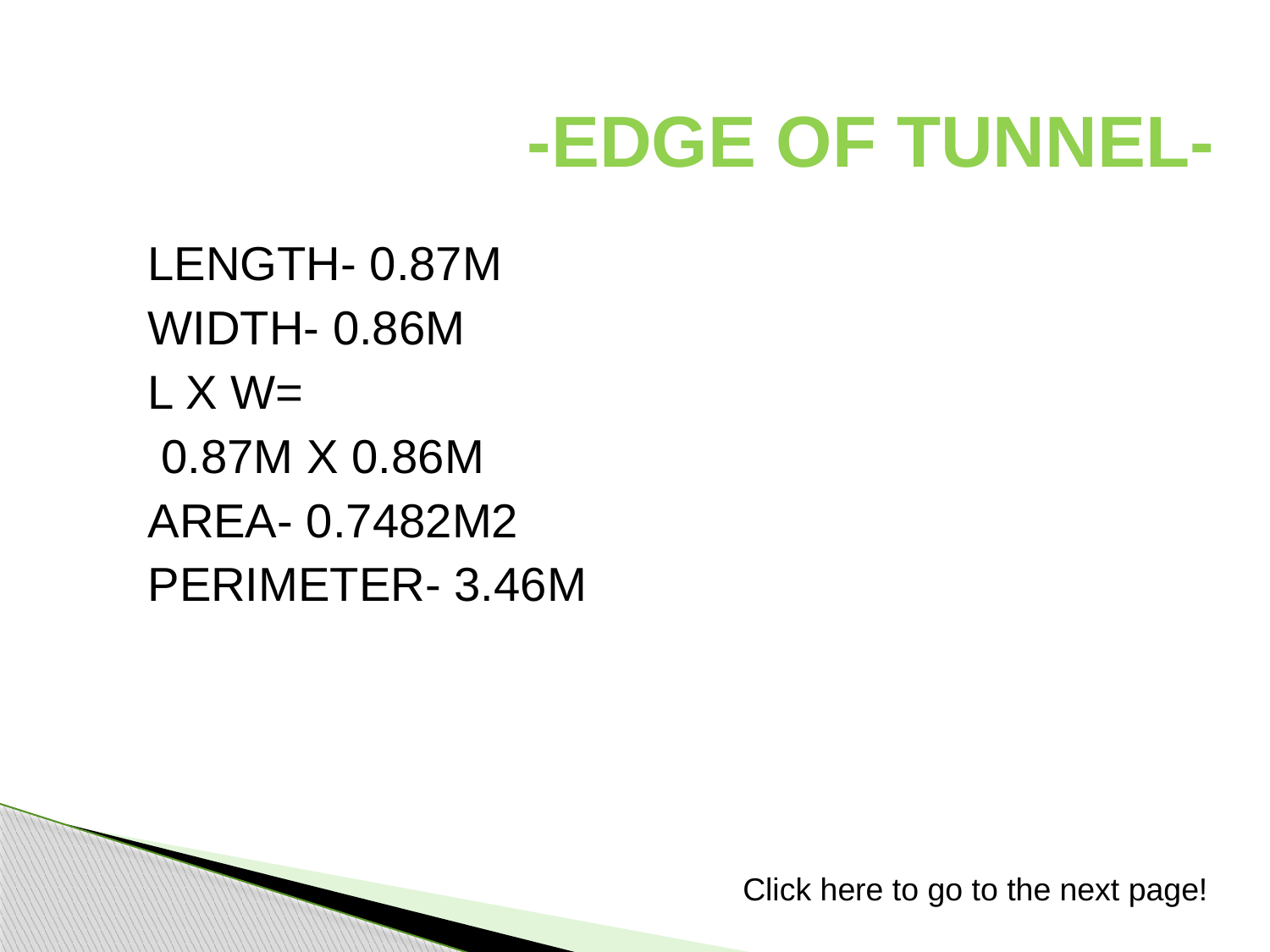

#
-EDGE OF TUNNEL-
	LENGTH- 0.87M
	WIDTH- 0.86M
	L X W=
	 0.87M X 0.86M
	AREA- 0.7482M2
	PERIMETER- 3.46M
Click here to go to the next page!